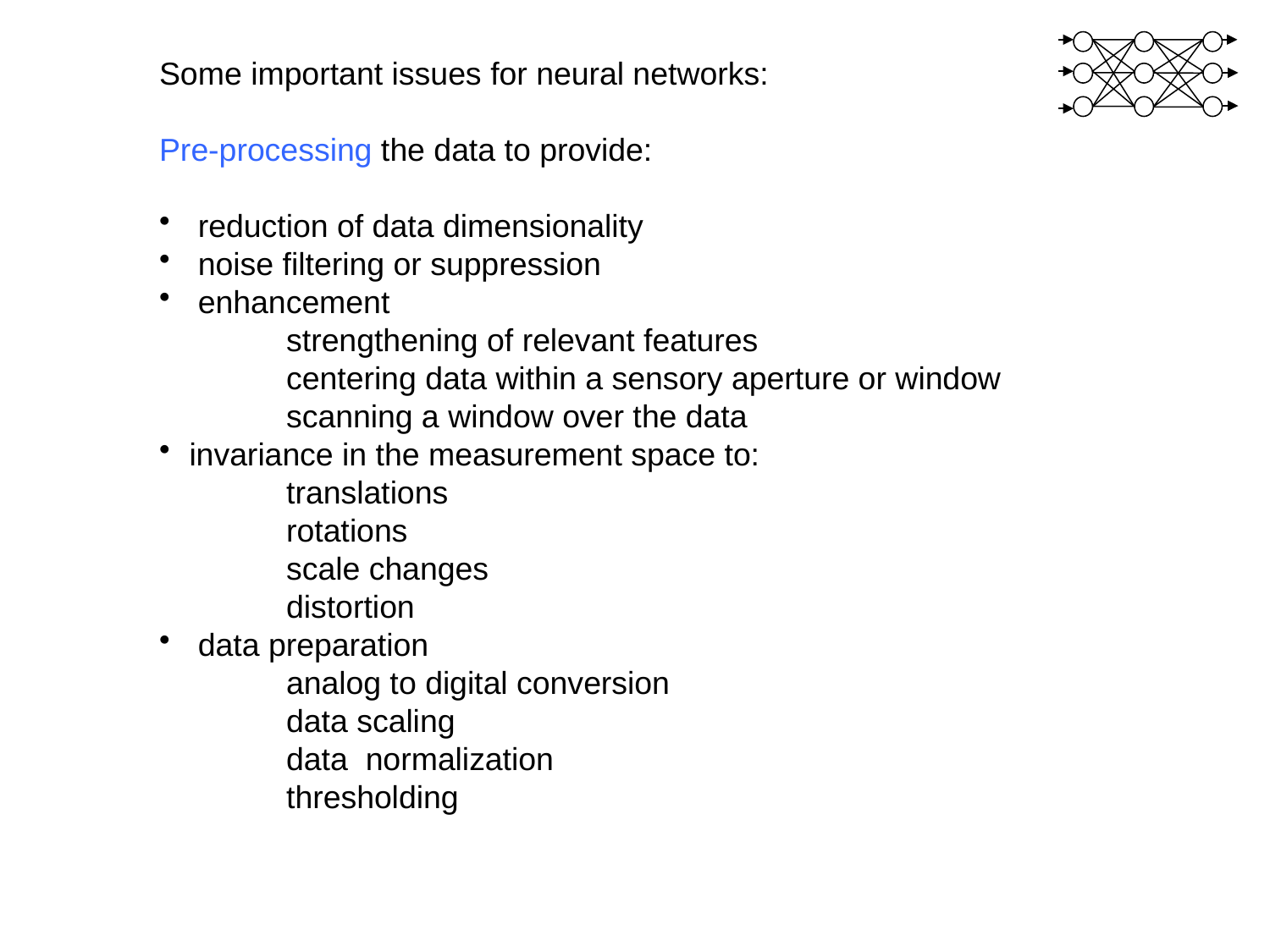

Some important issues for neural networks:

Pre-processing the data to provide:

 reduction of data dimensionality
 noise filtering or suppression
 enhancement
	strengthening of relevant features
	centering data within a sensory aperture or window
	scanning a window over the data
invariance in the measurement space to:
	translations
	rotations
	scale changes
	distortion
 data preparation
	analog to digital conversion
	data scaling
	data  normalization
	thresholding